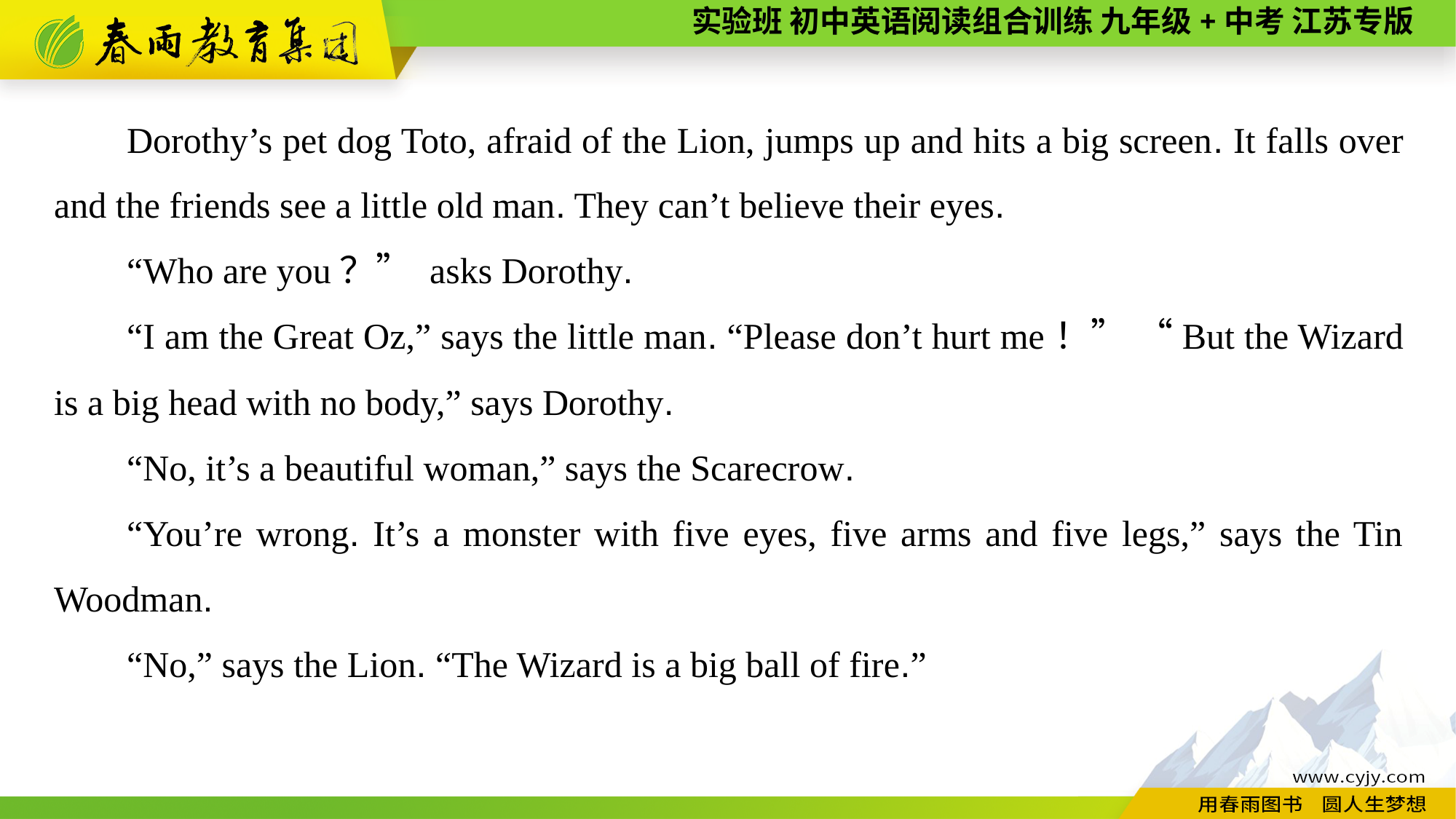

Dorothy’s pet dog Toto, afraid of the Lion, jumps up and hits a big screen. It falls over and the friends see a little old man. They can’t believe their eyes.
“Who are you？” asks Dorothy.
“I am the Great Oz,” says the little man. “Please don’t hurt me！” “But the Wizard is a big head with no body,” says Dorothy.
“No, it’s a beautiful woman,” says the Scarecrow.
“You’re wrong. It’s a monster with five eyes, five arms and five legs,” says the Tin Woodman.
“No,” says the Lion. “The Wizard is a big ball of fire.”